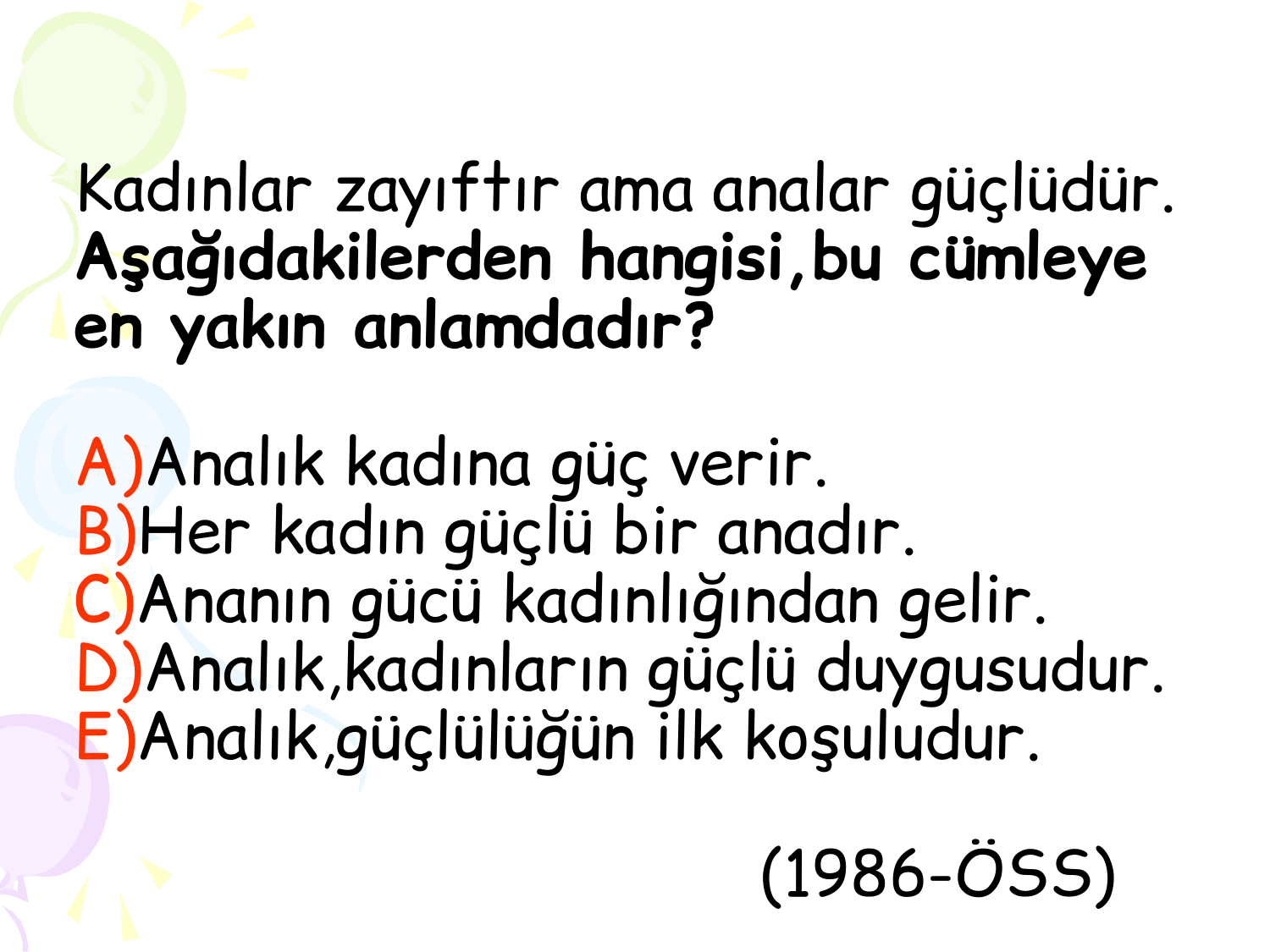

# Kadınlar zayıftır ama analar güçlüdür. Aşağıdakilerden hangisi,bu cümleye en yakın anlamdadır? A)Analık kadına güç verir. B)Her kadın güçlü bir anadır. C)Ananın gücü kadınlığından gelir. D)Analık,kadınların güçlü duygusudur. E)Analık,güçlülüğün ilk koşuludur. (1986-ÖSS)